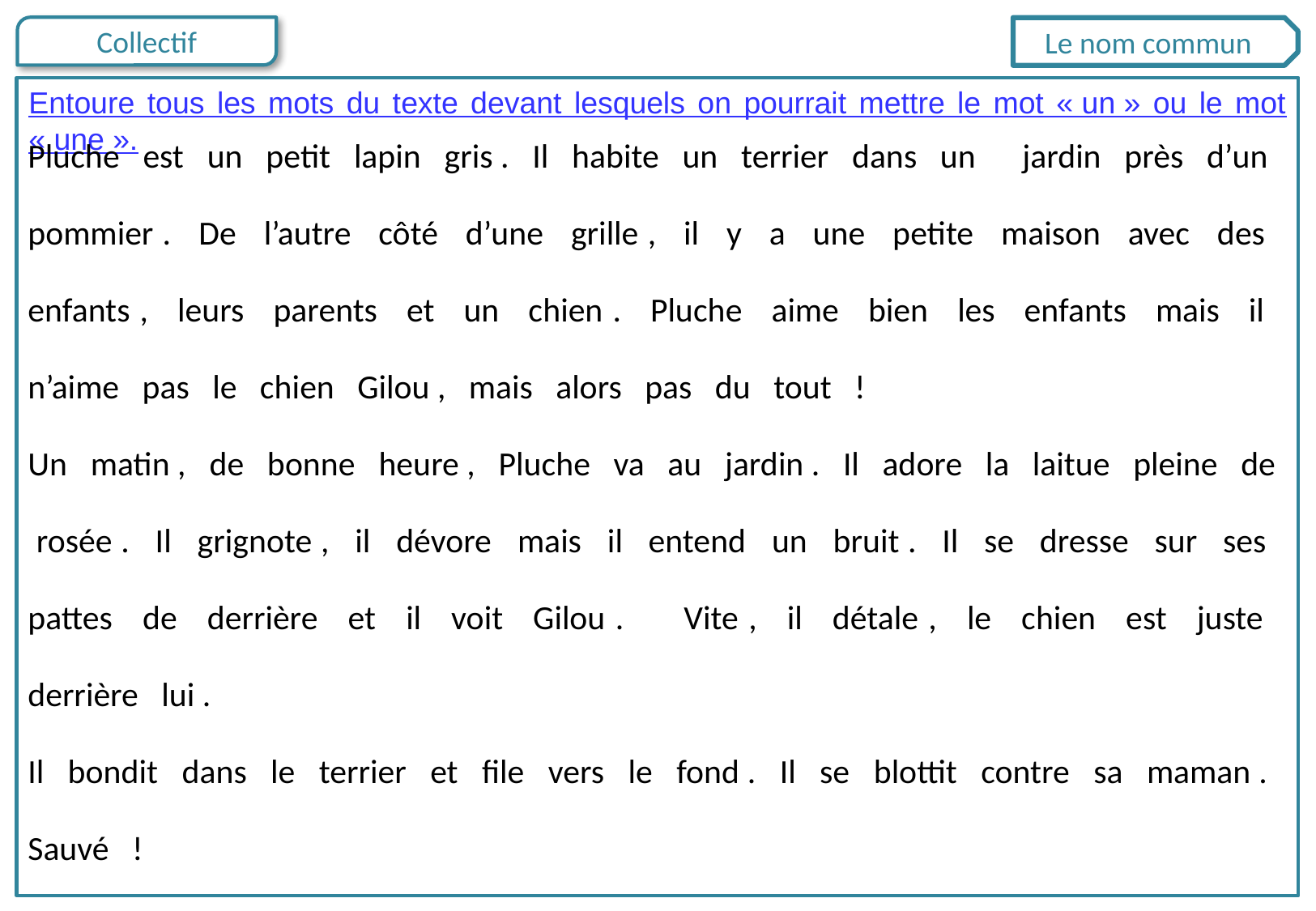

Le nom commun
Entoure tous les mots du texte devant lesquels on pourrait mettre le mot « un » ou le mot « une ».
Pluche   est   un   petit   lapin   gris .   Il   habite   un   terrier   dans   un      jardin   près   d’un   pommier .   De   l’autre   côté   d’une   grille ,   il   y   a   une   petite   maison   avec   des   enfants ,   leurs   parents   et   un   chien .   Pluche   aime   bien   les   enfants   mais   il   n’aime   pas   le   chien   Gilou ,   mais   alors   pas   du   tout   !
Un   matin ,   de   bonne   heure ,   Pluche   va   au   jardin .   Il   adore   la   laitue   pleine   de   rosée .   Il   grignote ,   il   dévore   mais   il   entend   un   bruit .   Il   se   dresse   sur   ses   pattes   de   derrière   et   il   voit   Gilou .      Vite ,   il   détale ,   le   chien   est   juste   derrière   lui .
Il   bondit   dans   le   terrier   et   file   vers   le   fond .   Il   se   blottit   contre   sa   maman .   Sauvé   !